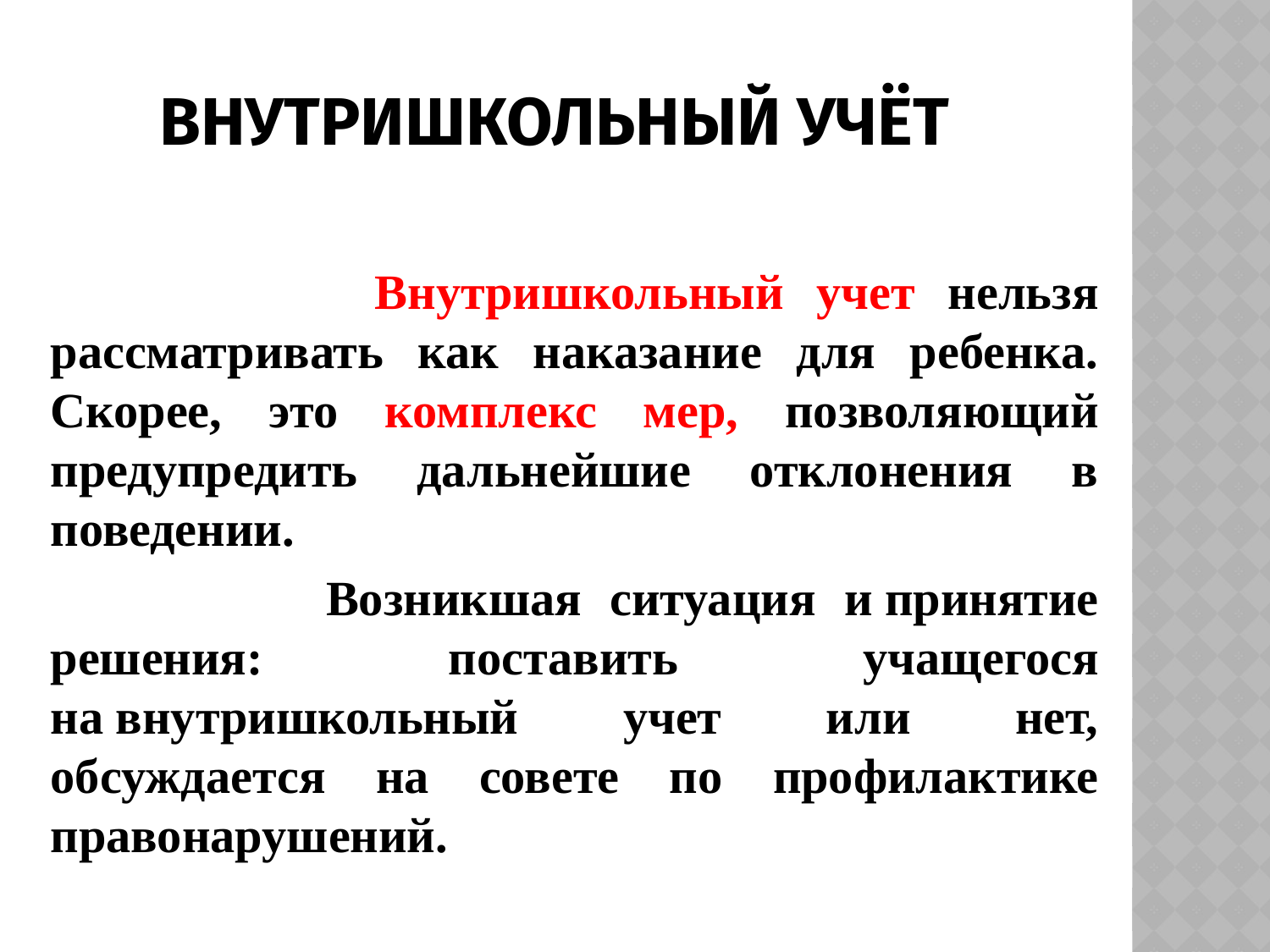

# Внутришкольный учёт

           Внутришкольный учет нельзя рассматривать как наказание для ребенка. Скорее, это комплекс мер, позволяющий предупредить дальнейшие отклонения в поведении.
           Возникшая ситуация и принятие решения: поставить учащегося на внутришкольный учет или нет, обсуждается на совете по профилактике правонарушений.